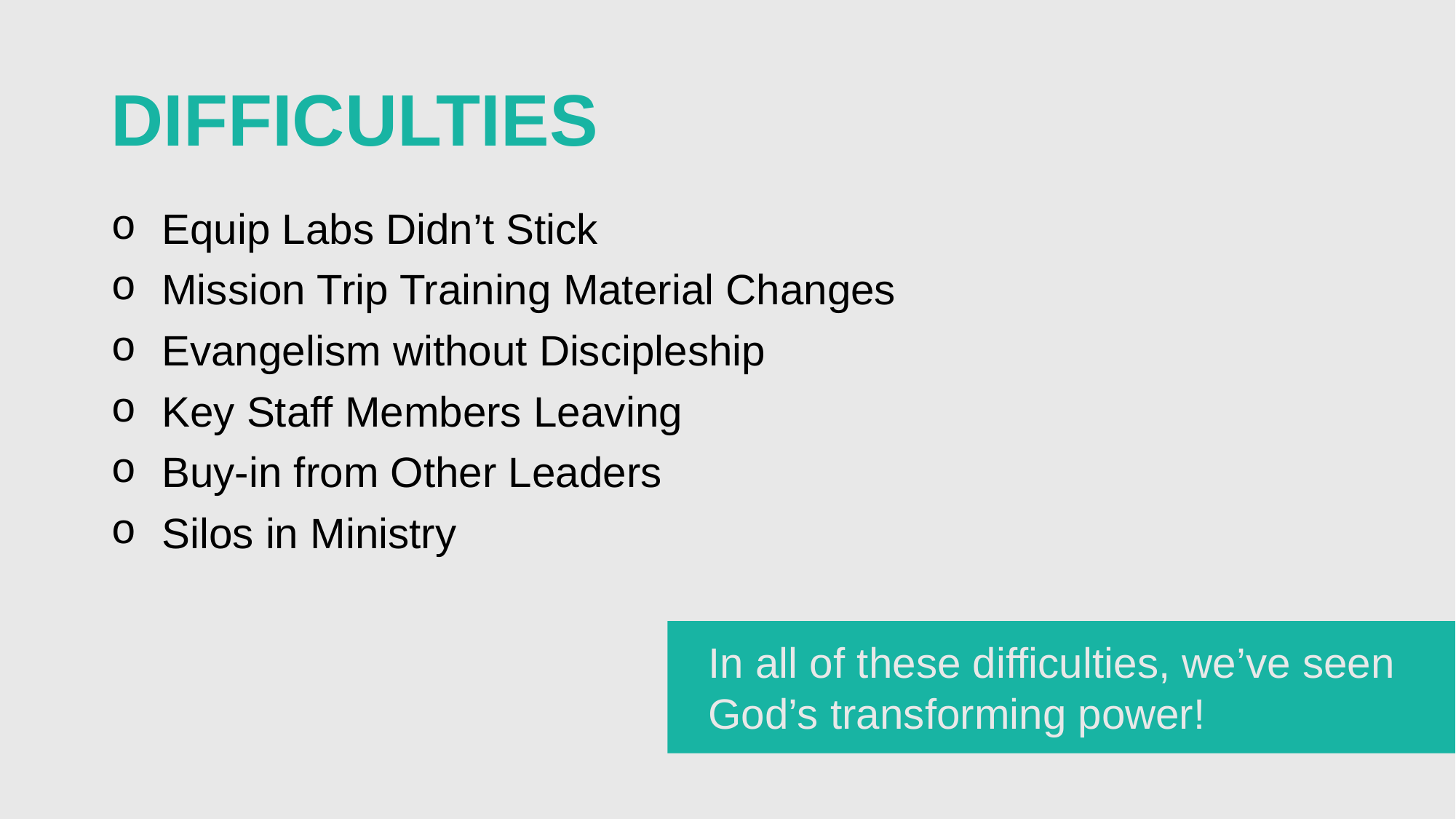

# DIFFICULTIES
  Equip Labs Didn’t Stick
  Mission Trip Training Material Changes
  Evangelism without Discipleship
  Key Staff Members Leaving
  Buy-in from Other Leaders
  Silos in Ministry

In all of these difficulties, we’ve seen God’s transforming power!